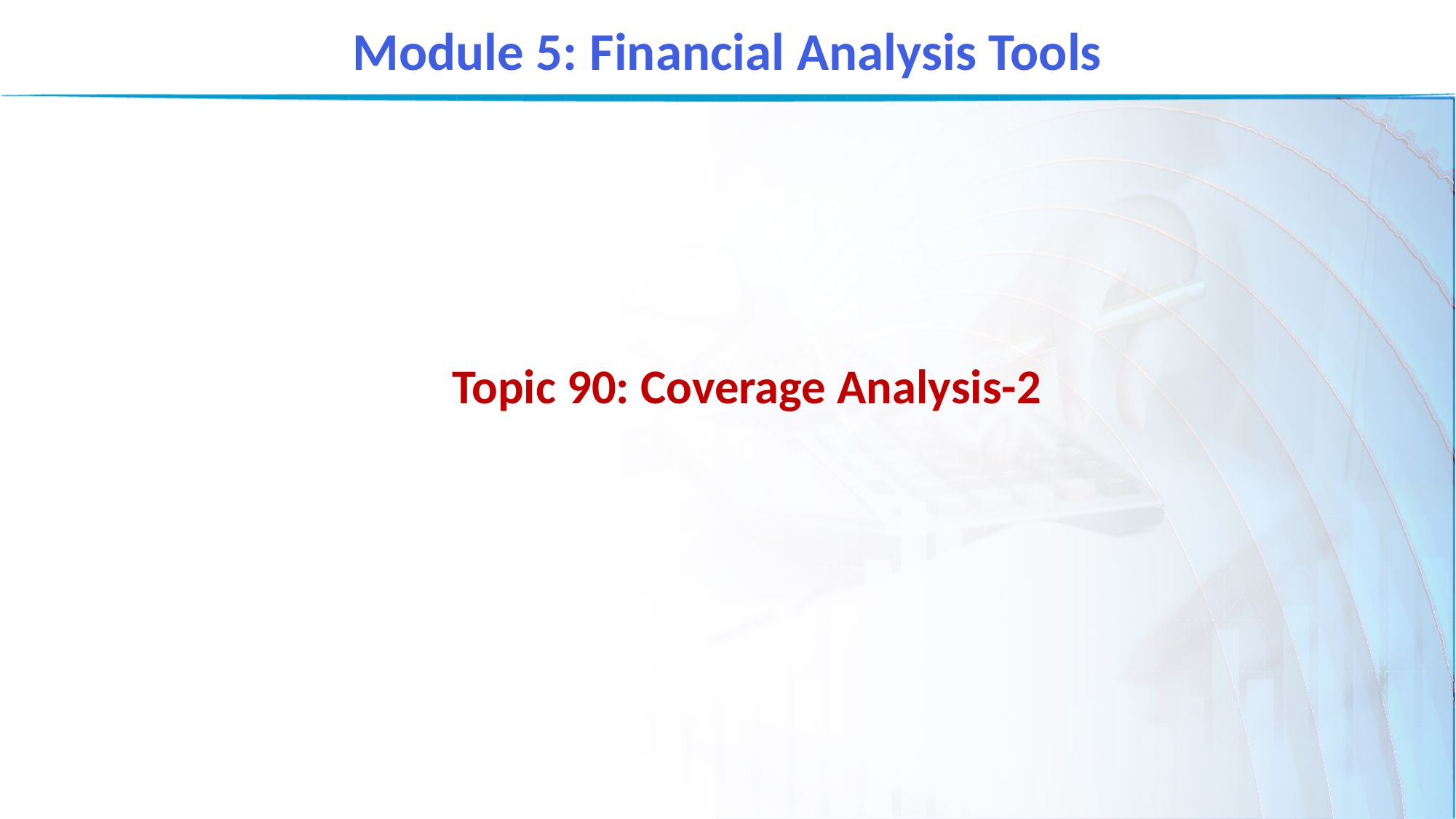

Module 5: Financial Analysis Tools
Topic 90: Coverage Analysis-2